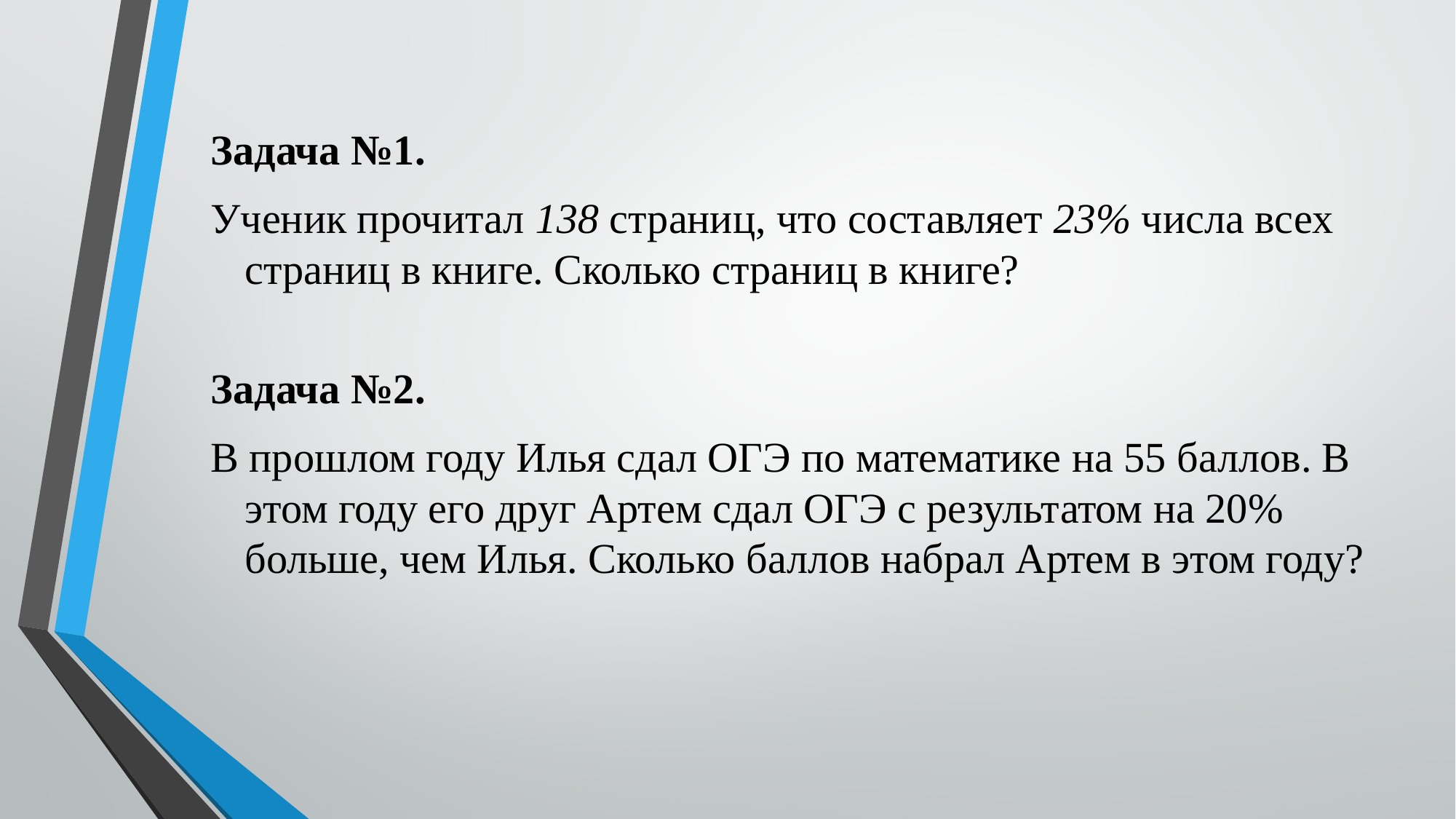

Задача №1.
Ученик прочитал 138 страниц, что составляет 23% числа всех страниц в книге. Сколько страниц в книге?
Задача №2.
В прошлом году Илья сдал ОГЭ по математике на 55 баллов. В этом году его друг Артем сдал ОГЭ с результатом на 20% больше, чем Илья. Сколько баллов набрал Артем в этом году?